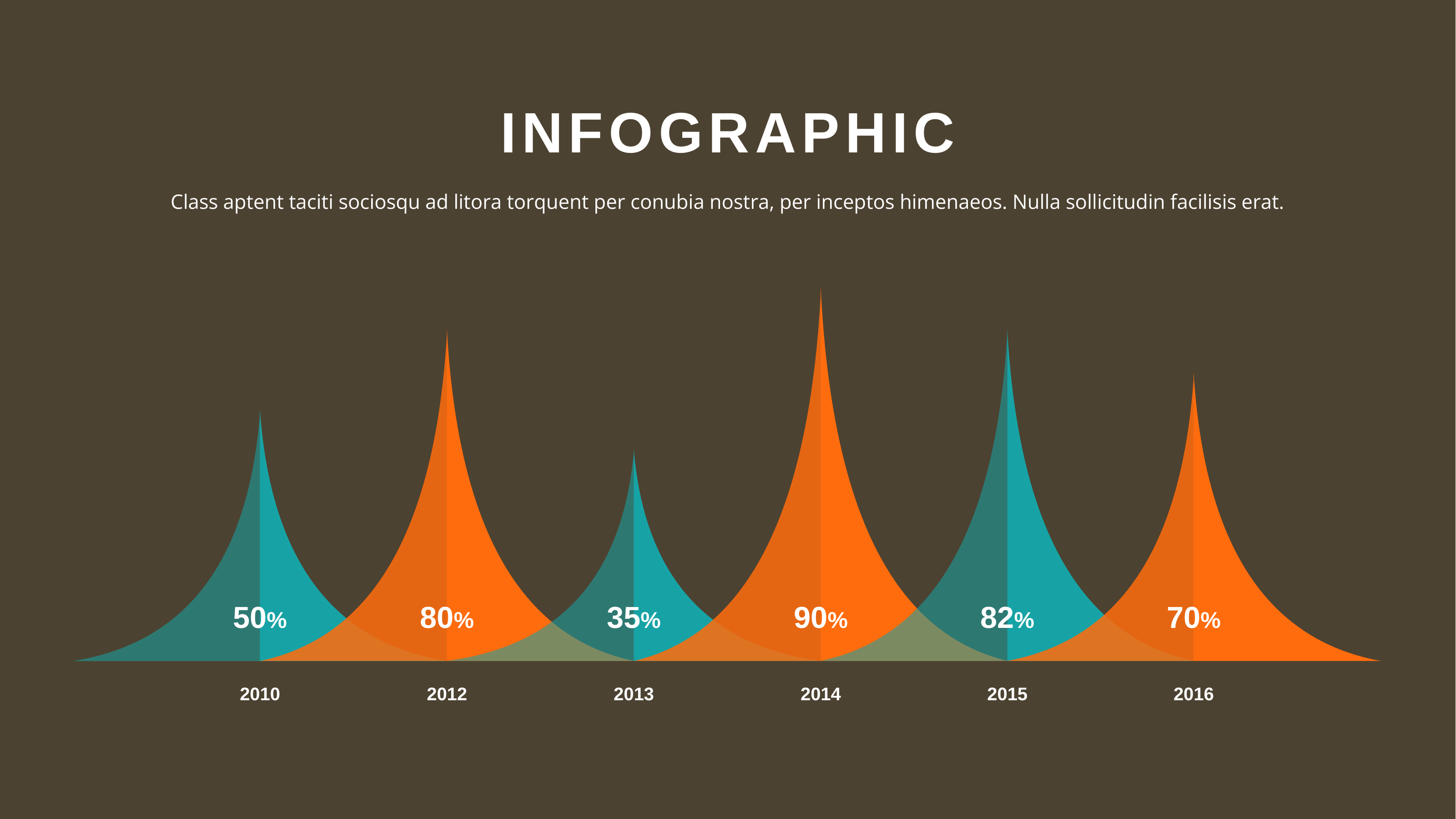

INFOGRAPHIC
Class aptent taciti sociosqu ad litora torquent per conubia nostra, per inceptos himenaeos. Nulla sollicitudin facilisis erat.

50%
80%
35%
90%
82%
70%
2016
2010
2012
2013
2014
2015